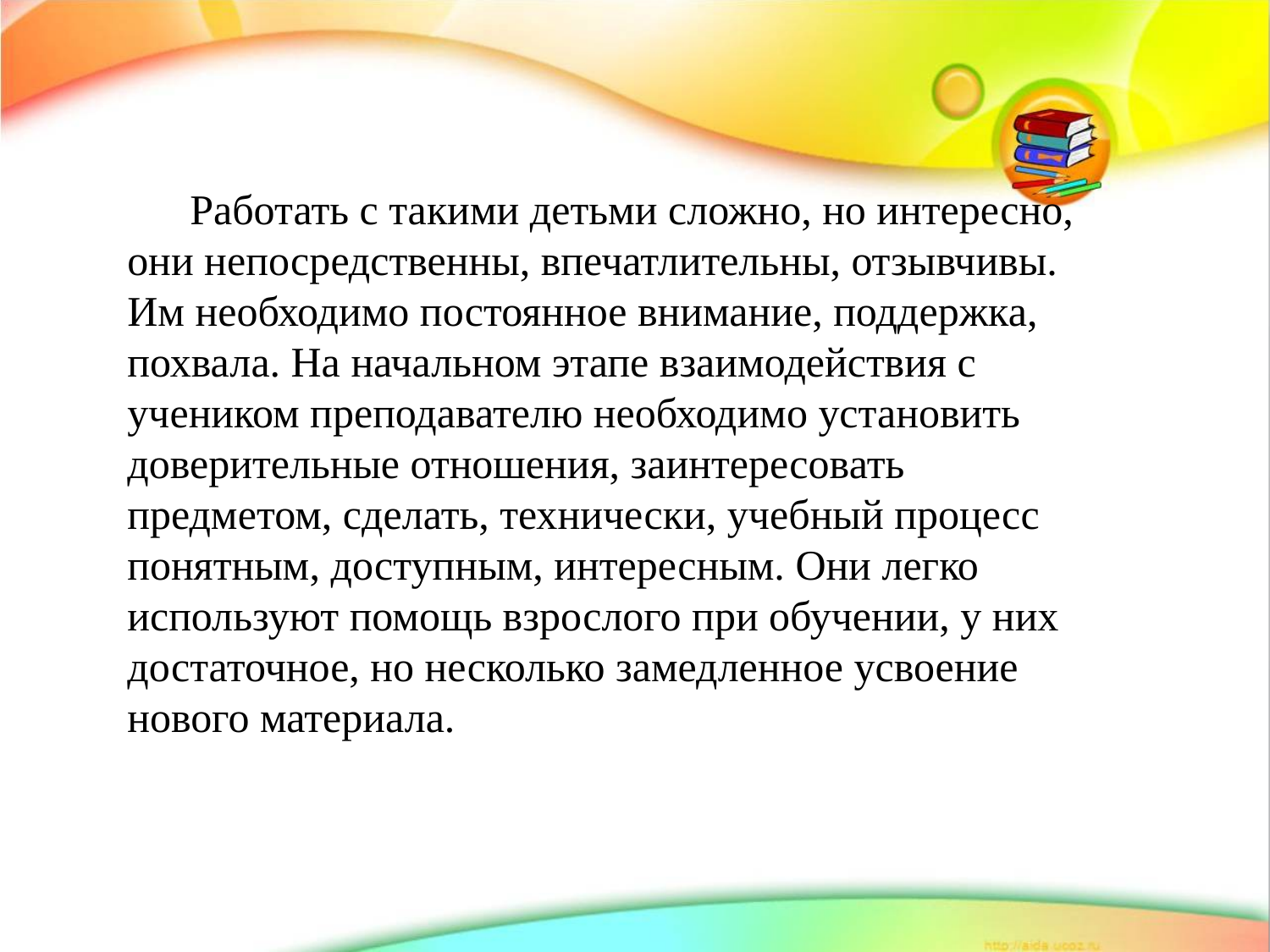

Работать с такими детьми сложно, но интересно, они непосредственны, впечатлительны, отзывчивы. Им необходимо постоянное внимание, поддержка, похвала. На начальном этапе взаимодействия с учеником преподавателю необходимо установить доверительные отношения, заинтересовать предметом, сделать, технически, учебный процесс понятным, доступным, интересным. Они легко используют помощь взрослого при обучении, у них достаточное, но несколько замедленное усвоение нового материала.